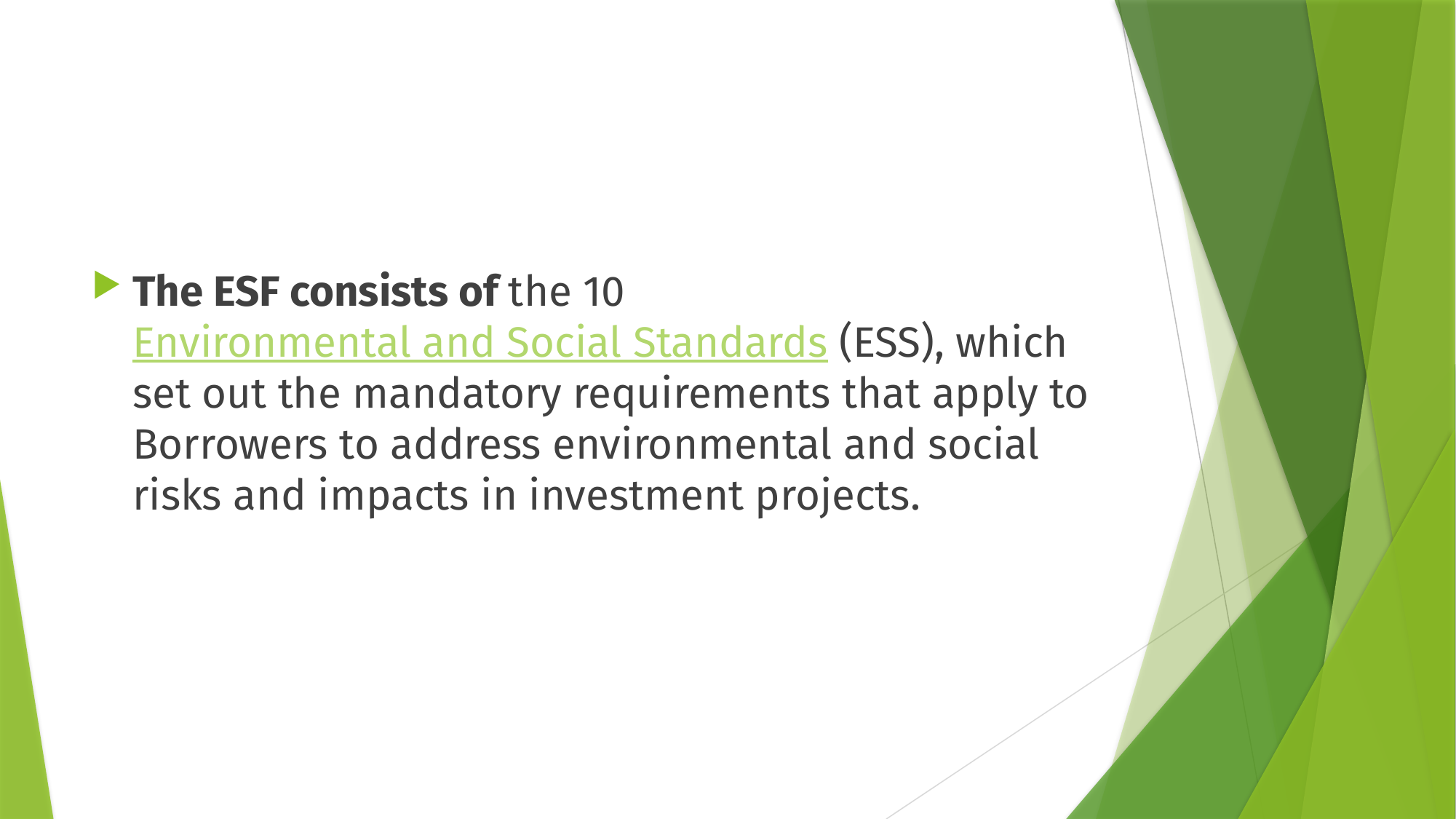

#
The ESF consists of the 10 Environmental and Social Standards (ESS), which set out the mandatory requirements that apply to Borrowers to address environmental and social risks and impacts in investment projects.